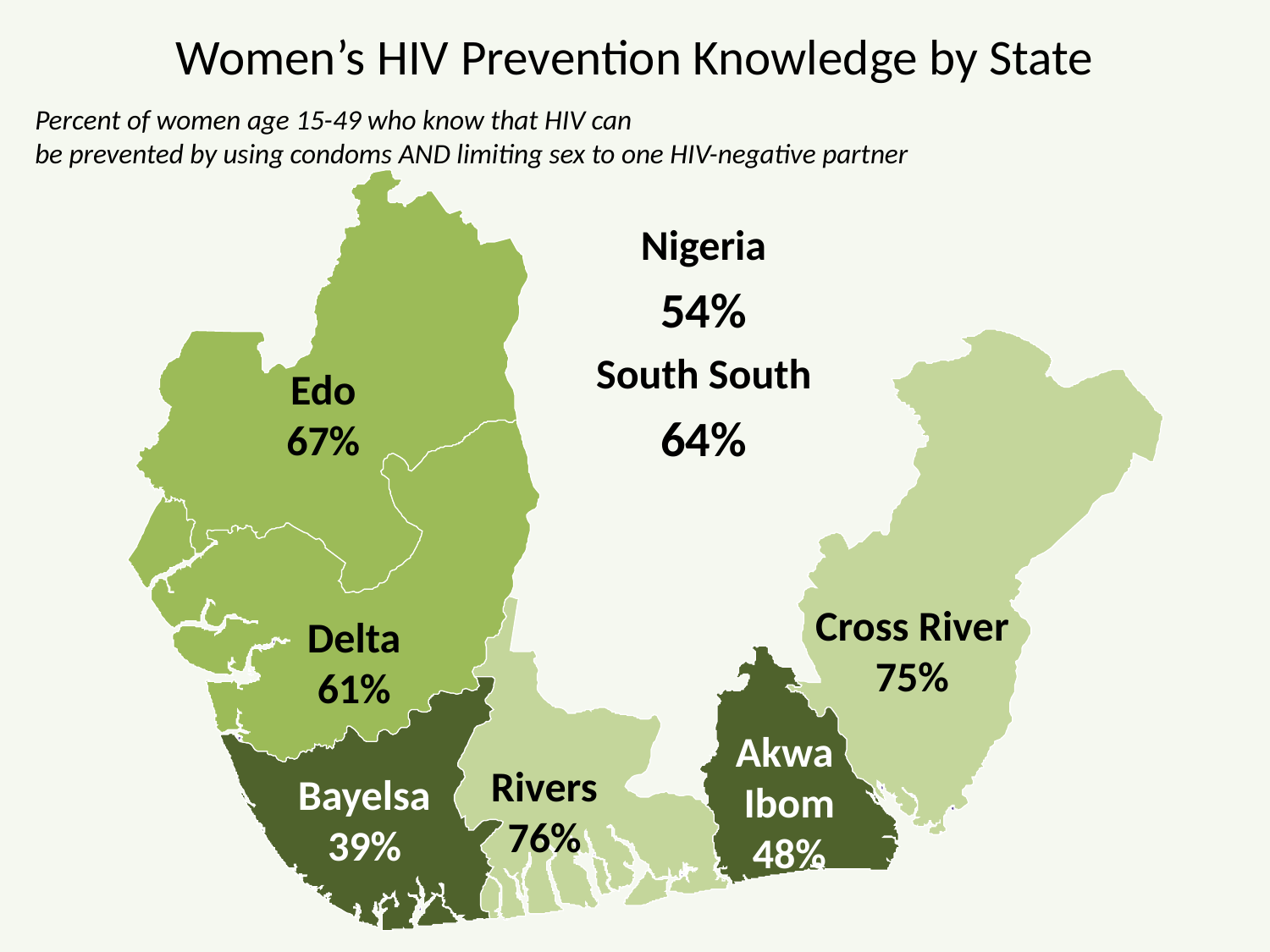

# Women’s HIV Prevention Knowledge by State

Percent of women age 15-49 who know that HIV can
be prevented by using condoms AND limiting sex to one HIV-negative partner

Nigeria
54%
South South
64%
Edo
67%
Cross River
75%
Delta
61%
Akwa
Ibom
48%
Rivers
76%
Bayelsa
39%